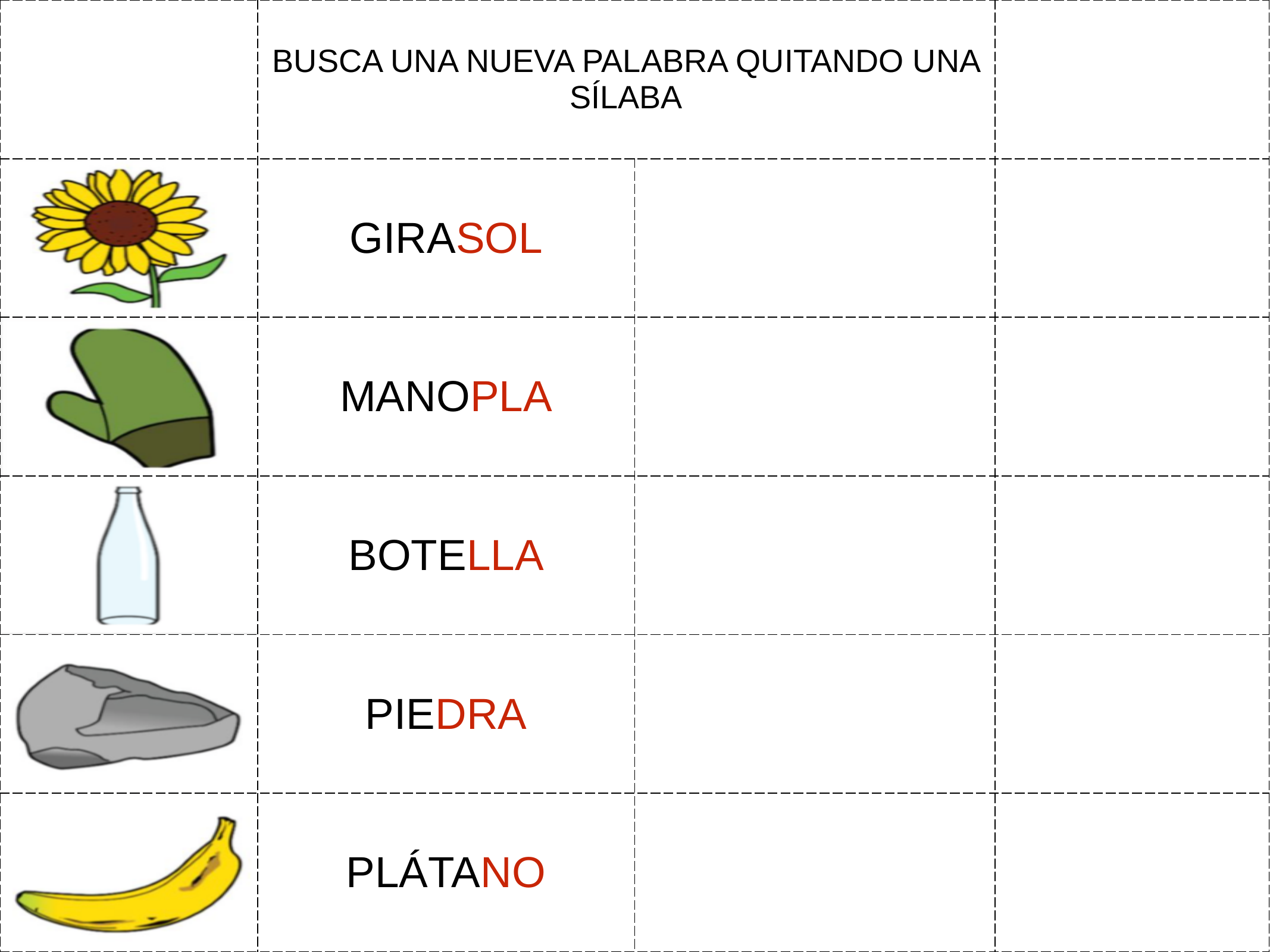

|  | BUSCA UNA NUEVA PALABRA QUITANDO UNA SÍLABA |  |  |
| --- | --- | --- | --- |
|  | GIRASOL |  |  |
|  | MANOPLA |  |  |
|  | BOTELLA |  |  |
|  | PIEDRA |  |  |
|  | PLÁTANO |  |  |